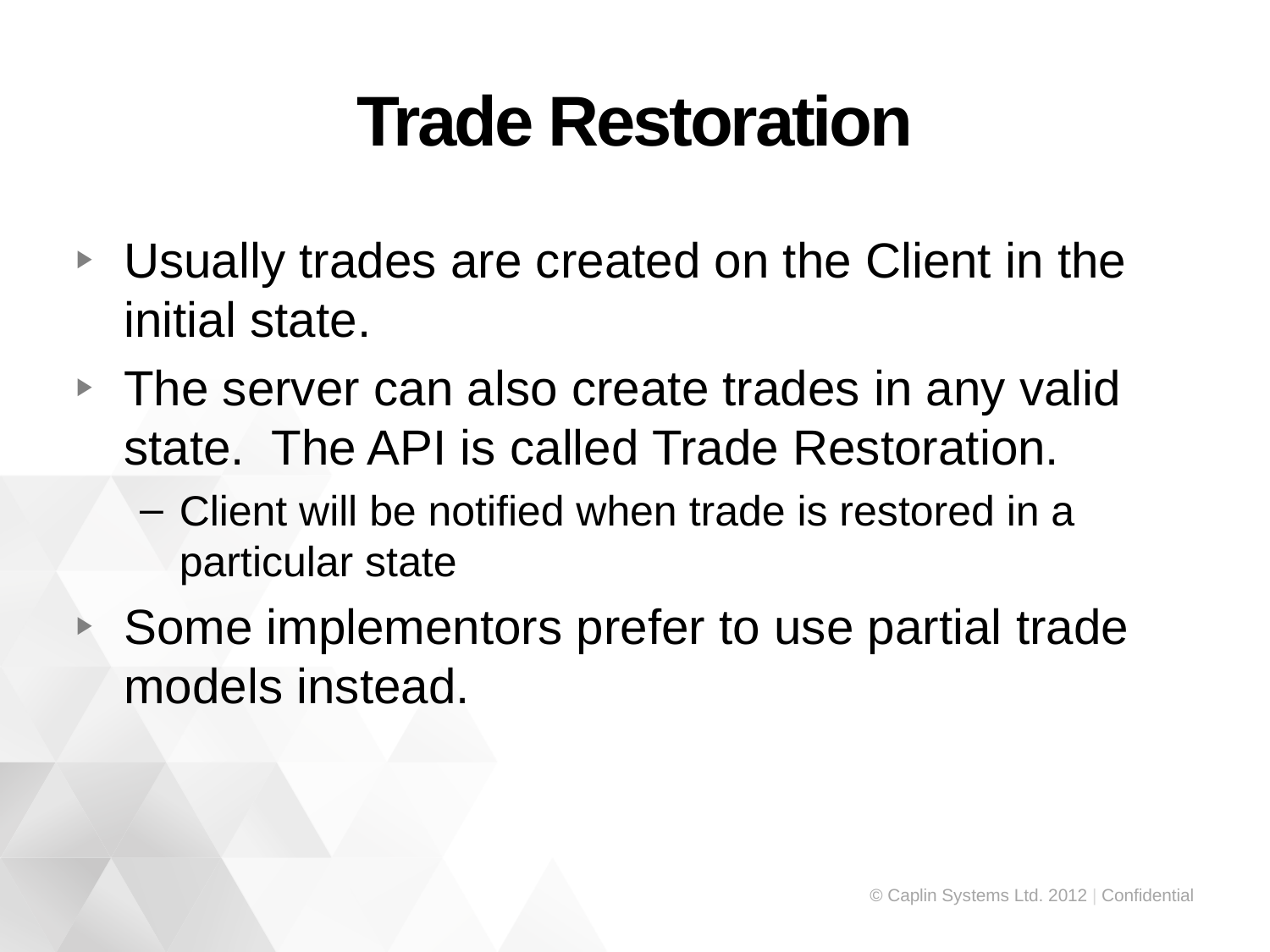

# Trade Restoration
Usually trades are created on the Client in the initial state.
The server can also create trades in any valid state.  The API is called Trade Restoration.
Client will be notified when trade is restored in a particular state
Some implementors prefer to use partial trade models instead.